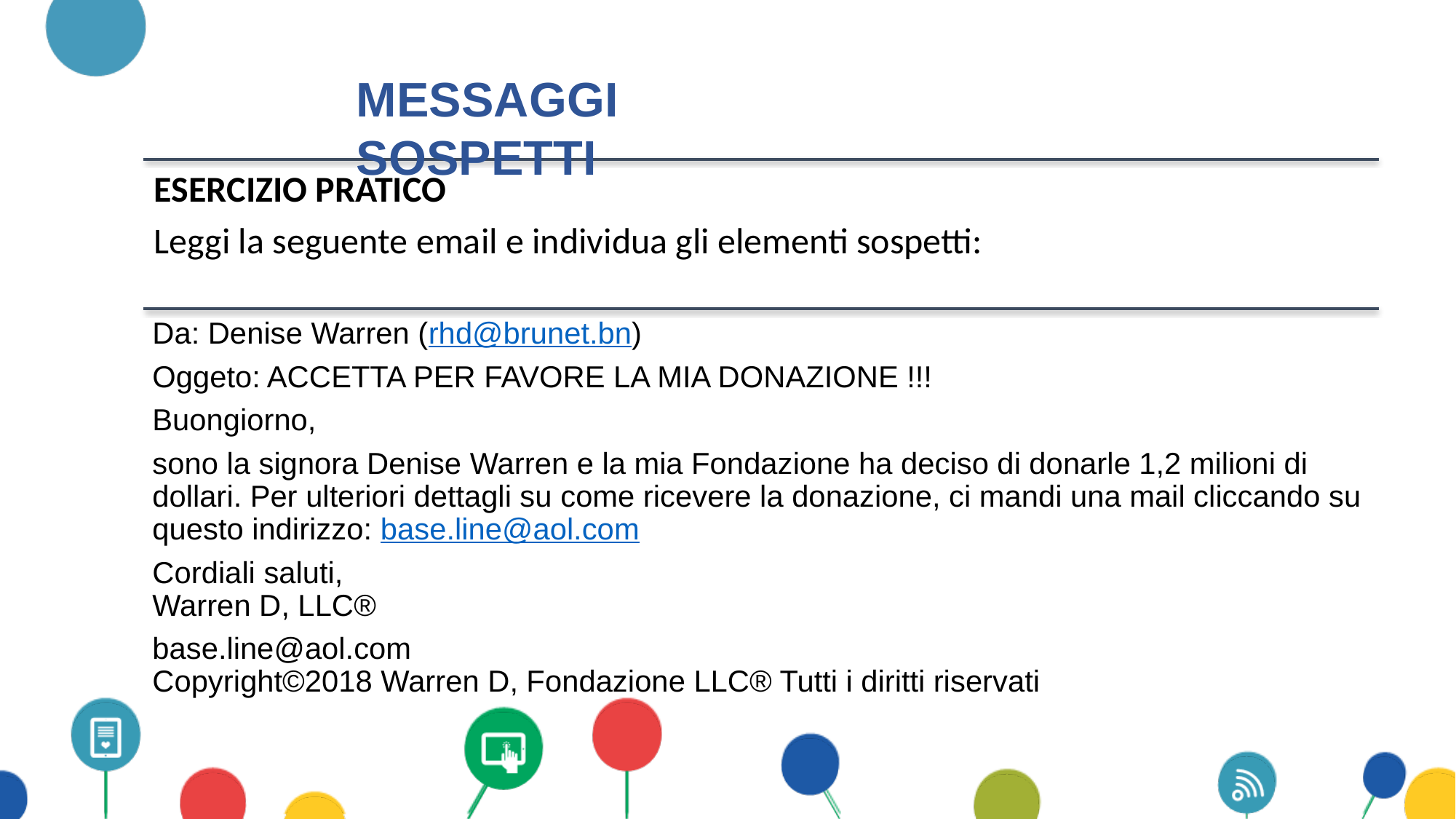

Messaggi sospetti

ESERCIZIO PRATICO
Leggi la seguente email e individua gli elementi sospetti:

Da: Denise Warren (rhd@brunet.bn)
Oggeto: ACCETTA PER FAVORE LA MIA DONAZIONE !!!
Buongiorno,
sono la signora Denise Warren e la mia Fondazione ha deciso di donarle 1,2 milioni di dollari. Per ulteriori dettagli su come ricevere la donazione, ci mandi una mail cliccando su questo indirizzo: base.line@aol.com
Cordiali saluti,
Warren D, LLC®
base.line@aol.com
Copyright©2018 Warren D, Fondazione LLC® Tutti i diritti riservati